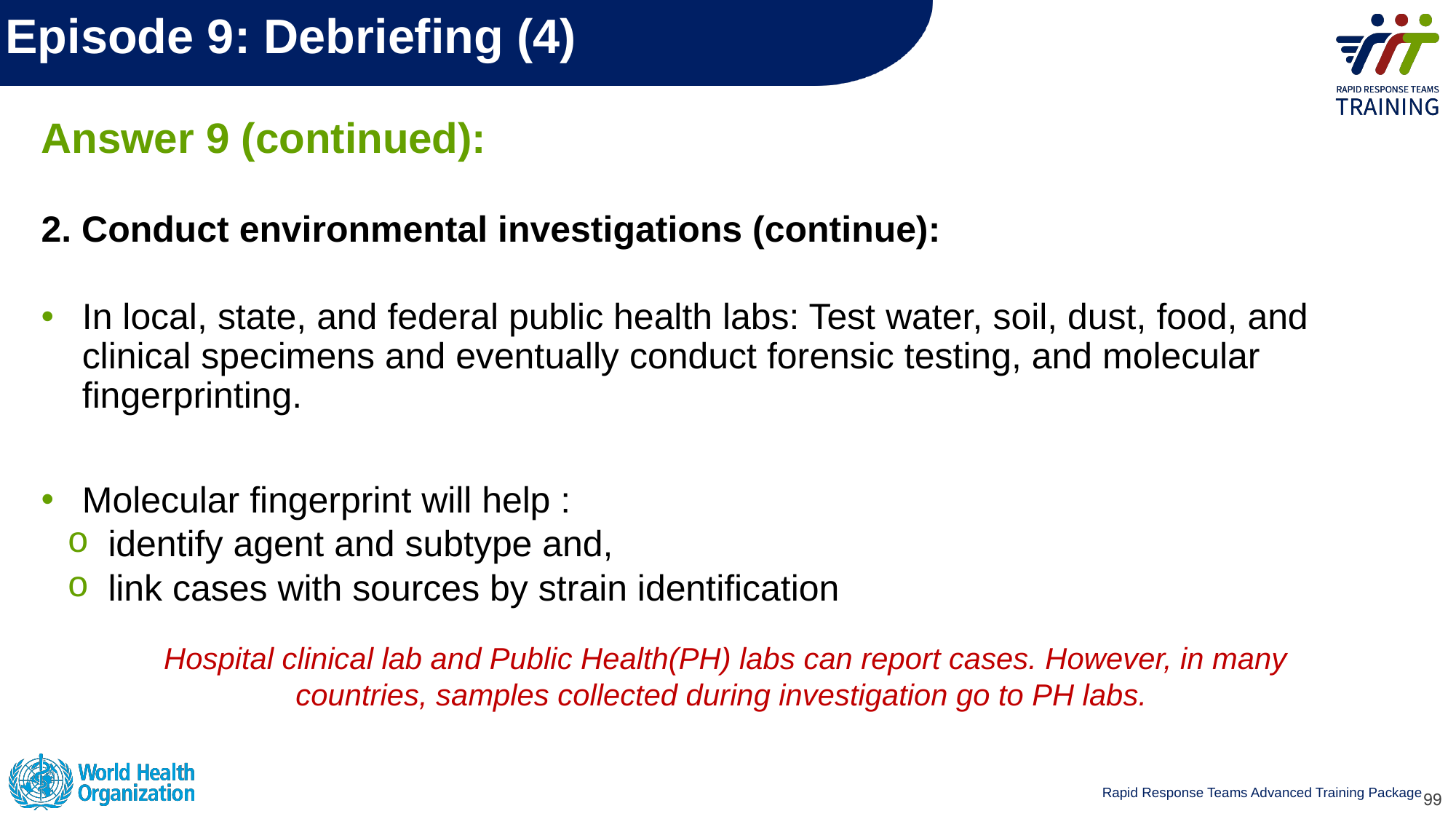

# Episode 9: Debriefing (4)
Answer 9 (continued):

2. Conduct environmental investigations (continue):

In local, state, and federal public health labs: Test water, soil, dust, food, and clinical specimens and eventually conduct forensic testing, and molecular fingerprinting.

Molecular fingerprint will help :
identify agent and subtype and,
link cases with sources by strain identification

Hospital clinical lab and Public Health(PH) labs can report cases. However, in many countries, samples collected during investigation go to PH labs.